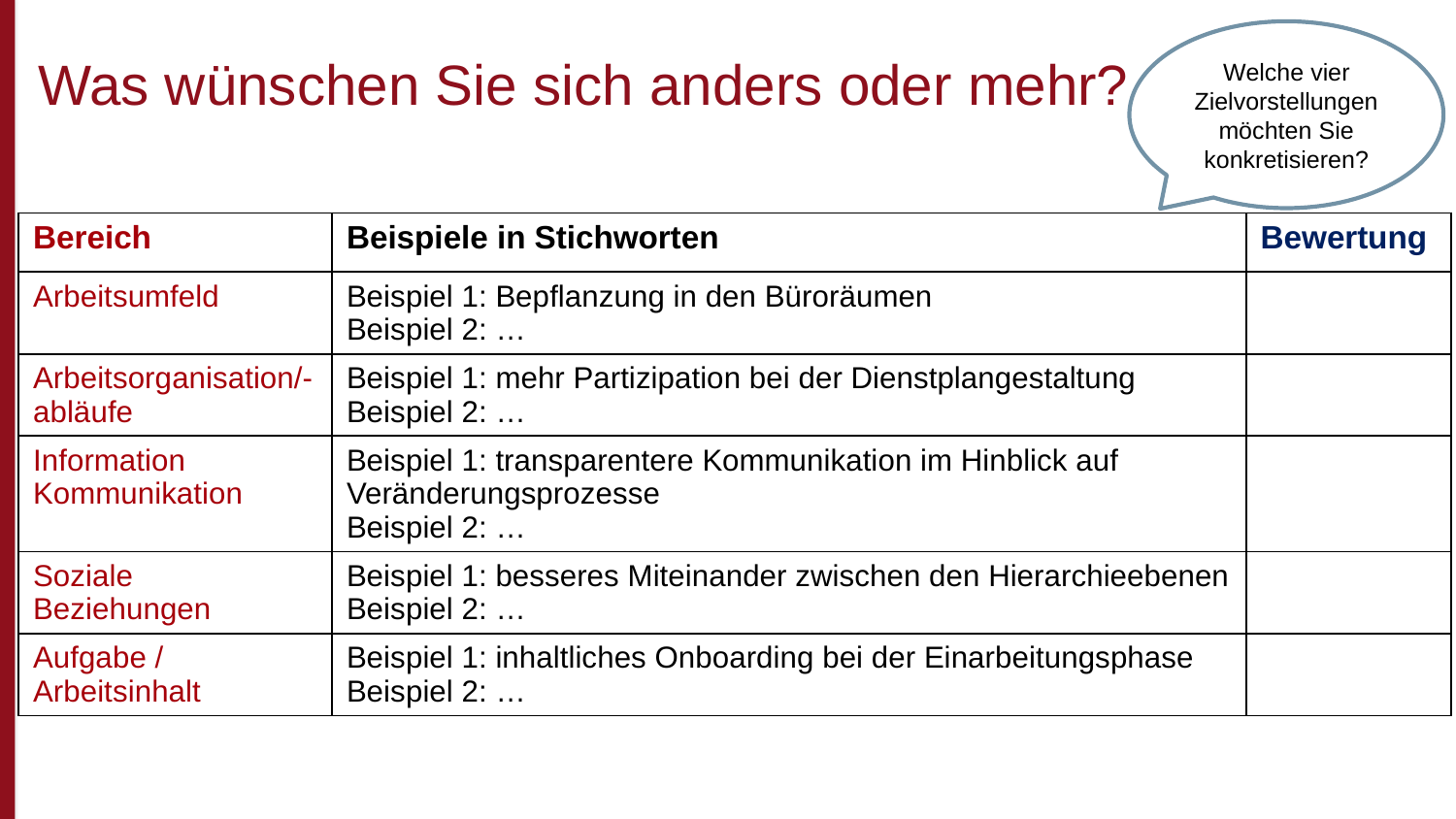

Was wünschen Sie sich anders oder mehr?
Welche vier Zielvorstellungen möchten Sie konkretisieren?
| Bereich | Beispiele in Stichworten | Bewertung |
| --- | --- | --- |
| Arbeitsumfeld | Beispiel 1: Bepflanzung in den Büroräumen Beispiel 2: … |  |
| Arbeitsorganisation/-abläufe | Beispiel 1: mehr Partizipation bei der Dienstplangestaltung Beispiel 2: … |  |
| Information Kommunikation | Beispiel 1: transparentere Kommunikation im Hinblick auf Veränderungsprozesse Beispiel 2: … |  |
| Soziale Beziehungen | Beispiel 1: besseres Miteinander zwischen den Hierarchieebenen Beispiel 2: … |  |
| Aufgabe / Arbeitsinhalt | Beispiel 1: inhaltliches Onboarding bei der Einarbeitungsphase Beispiel 2: … |  |